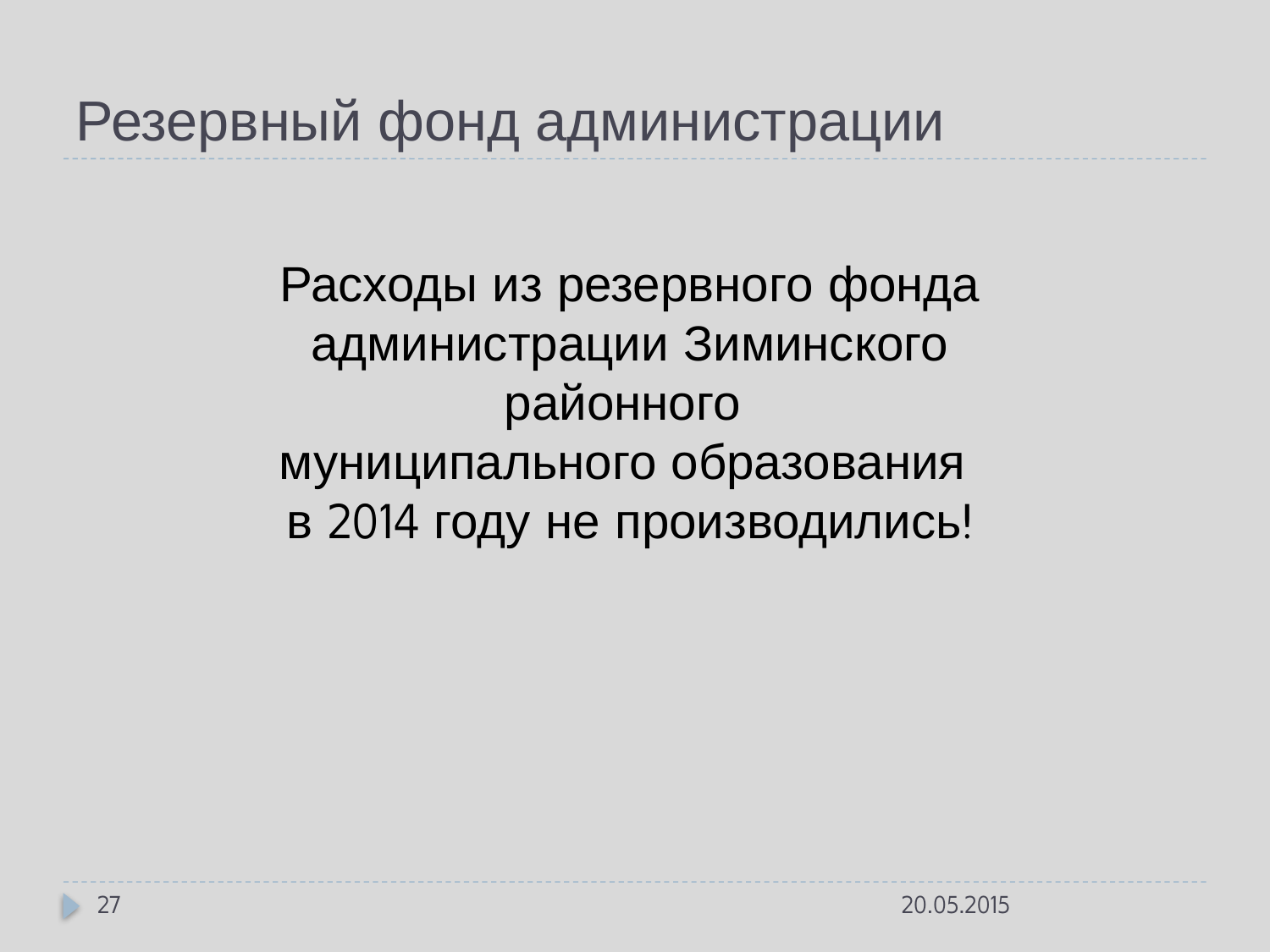

# Резервный фонд администрации
Расходы из резервного фонда администрации Зиминского районного
муниципального образования
в 2014 году не производились!
27
20.05.2015